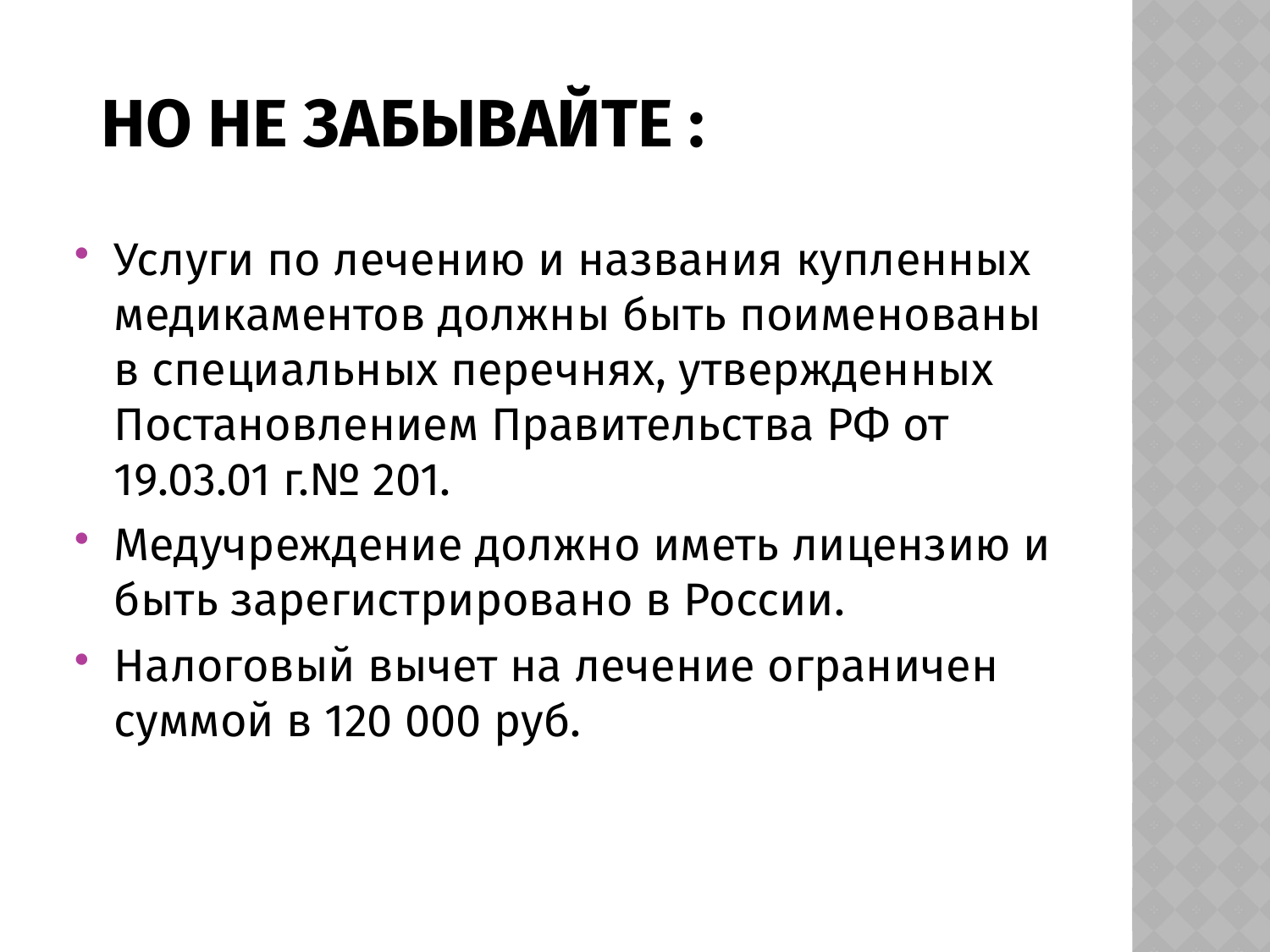

# Но не забывайте :
Услуги по лечению и названия купленных медикаментов должны быть поименованы в специальных перечнях, утвержденных Постановлением Правительства РФ от 19.03.01 г.№ 201.
Медучреждение должно иметь лицензию и быть зарегистрировано в России.
Налоговый вычет на лечение ограничен суммой в 120 000 руб.